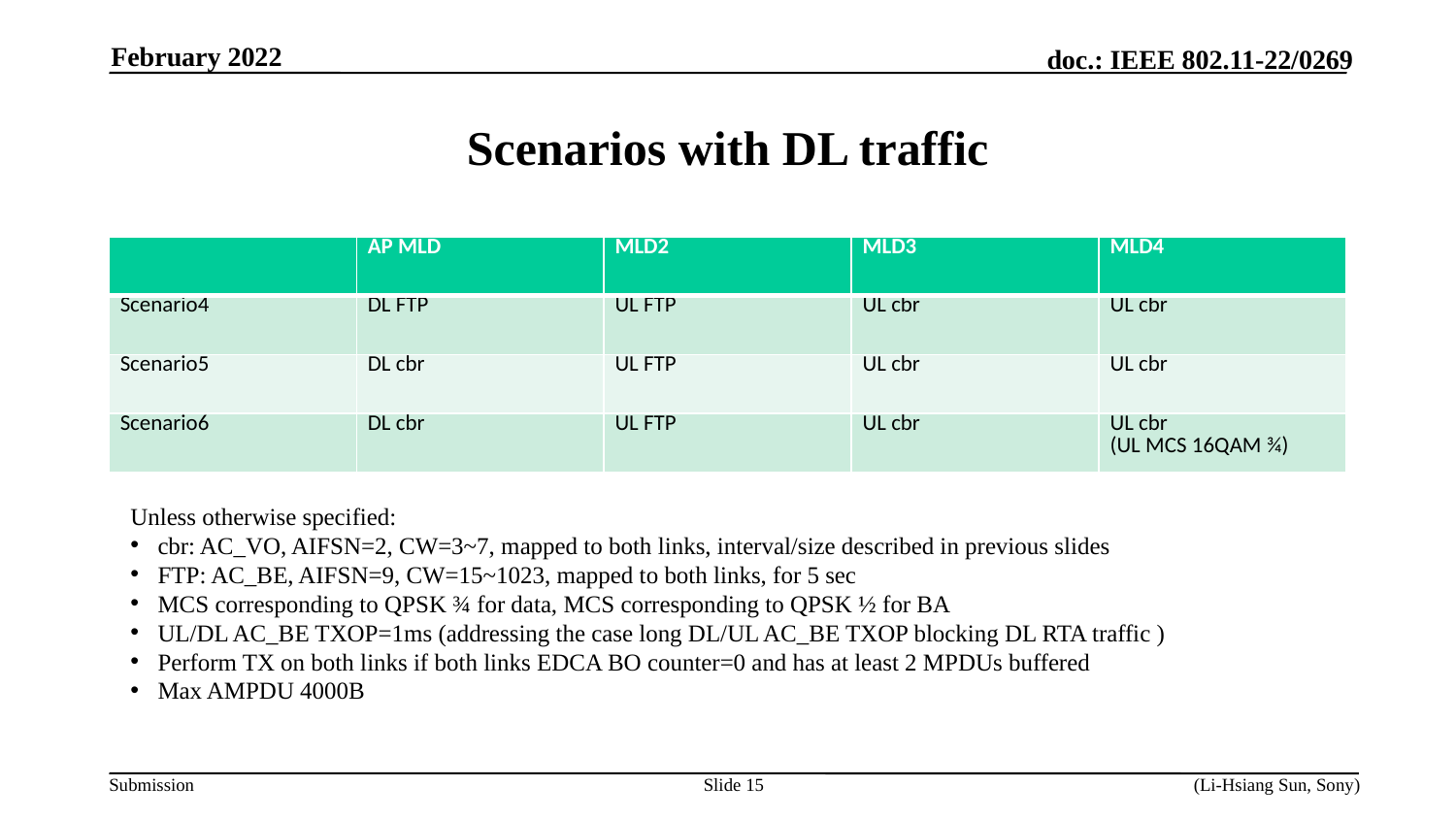

Traffic and MCS
February 2022
# Scenarios with DL traffic
|  | AP MLD | MLD2 | MLD3 | MLD4 |
| --- | --- | --- | --- | --- |
| Scenario4 | DL FTP | UL FTP | UL cbr | UL cbr |
| Scenario5 | DL cbr | UL FTP | UL cbr | UL cbr |
| Scenario6 | DL cbr | UL FTP | UL cbr | UL cbr (UL MCS 16QAM ¾) |
Unless otherwise specified:
cbr: AC_VO, AIFSN=2, CW=3~7, mapped to both links, interval/size described in previous slides
FTP: AC_BE, AIFSN=9, CW=15~1023, mapped to both links, for 5 sec
MCS corresponding to QPSK ¾ for data, MCS corresponding to QPSK ½ for BA
UL/DL AC_BE TXOP=1ms (addressing the case long DL/UL AC_BE TXOP blocking DL RTA traffic )
Perform TX on both links if both links EDCA BO counter=0 and has at least 2 MPDUs buffered
Max AMPDU 4000B

Slide 15
(Li-Hsiang Sun, Sony)